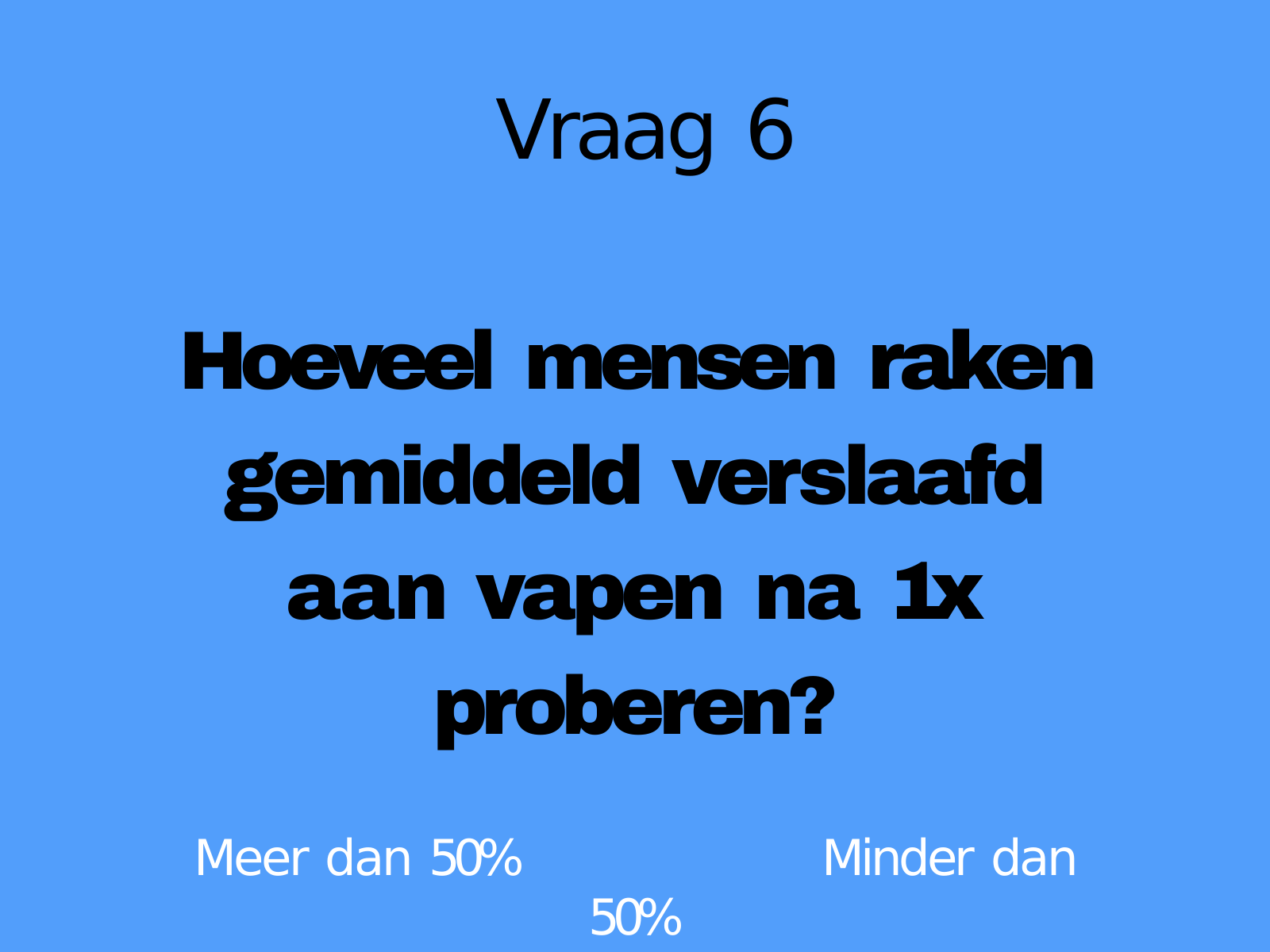

# Vraag 6
Hoeveel mensen raken gemiddeld verslaafd aan vapen na 1x proberen?
Meer dan 50%	Minder dan 50%